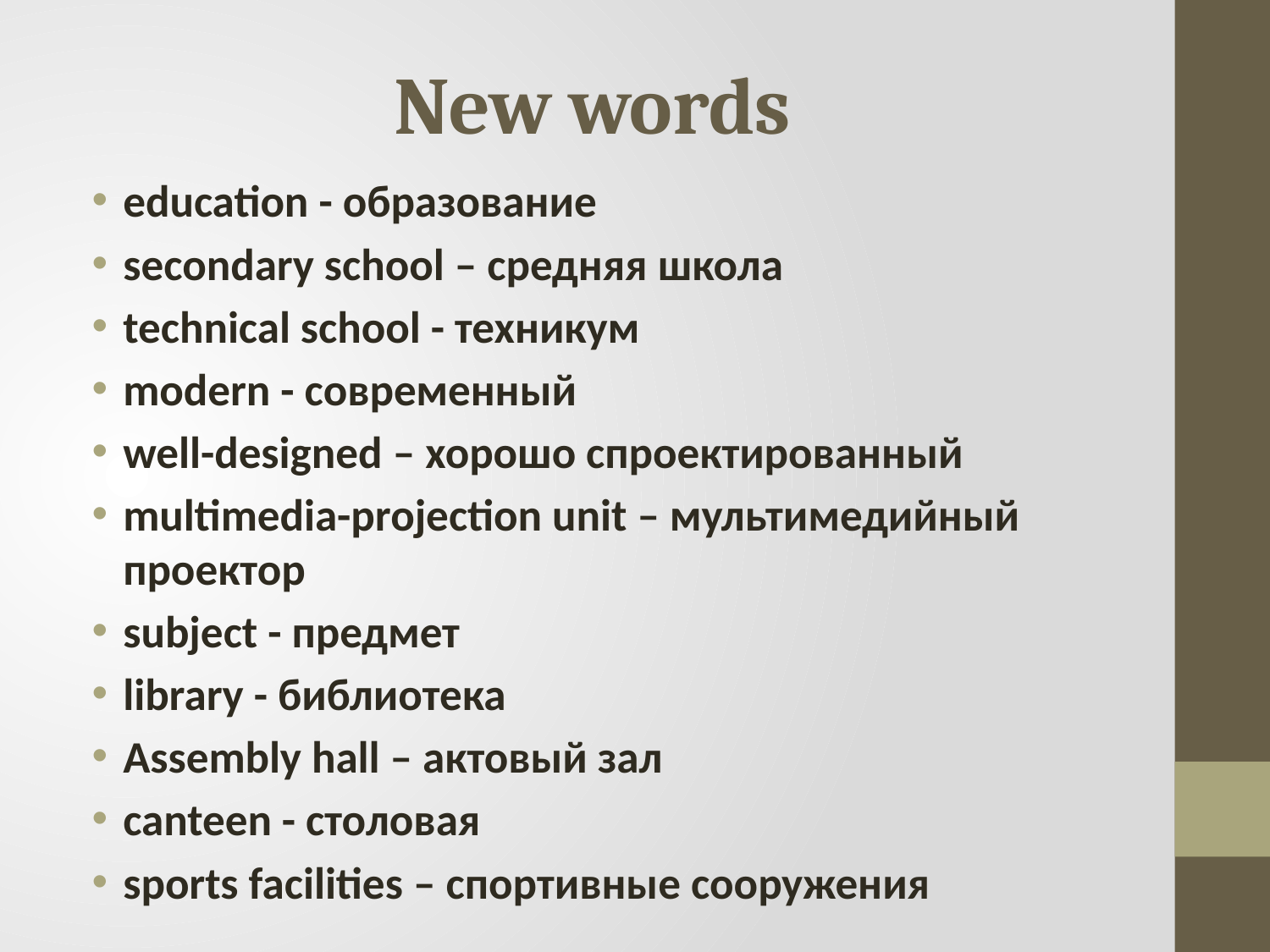

# New words
education - образование
secondary school – средняя школа
technical school - техникум
modern - современный
well-designed – хорошо спроектированный
multimedia-projection unit – мультимедийный проектор
subject - предмет
library - библиотека
Assembly hall – актовый зал
canteen - столовая
sports facilities – спортивные сооружения